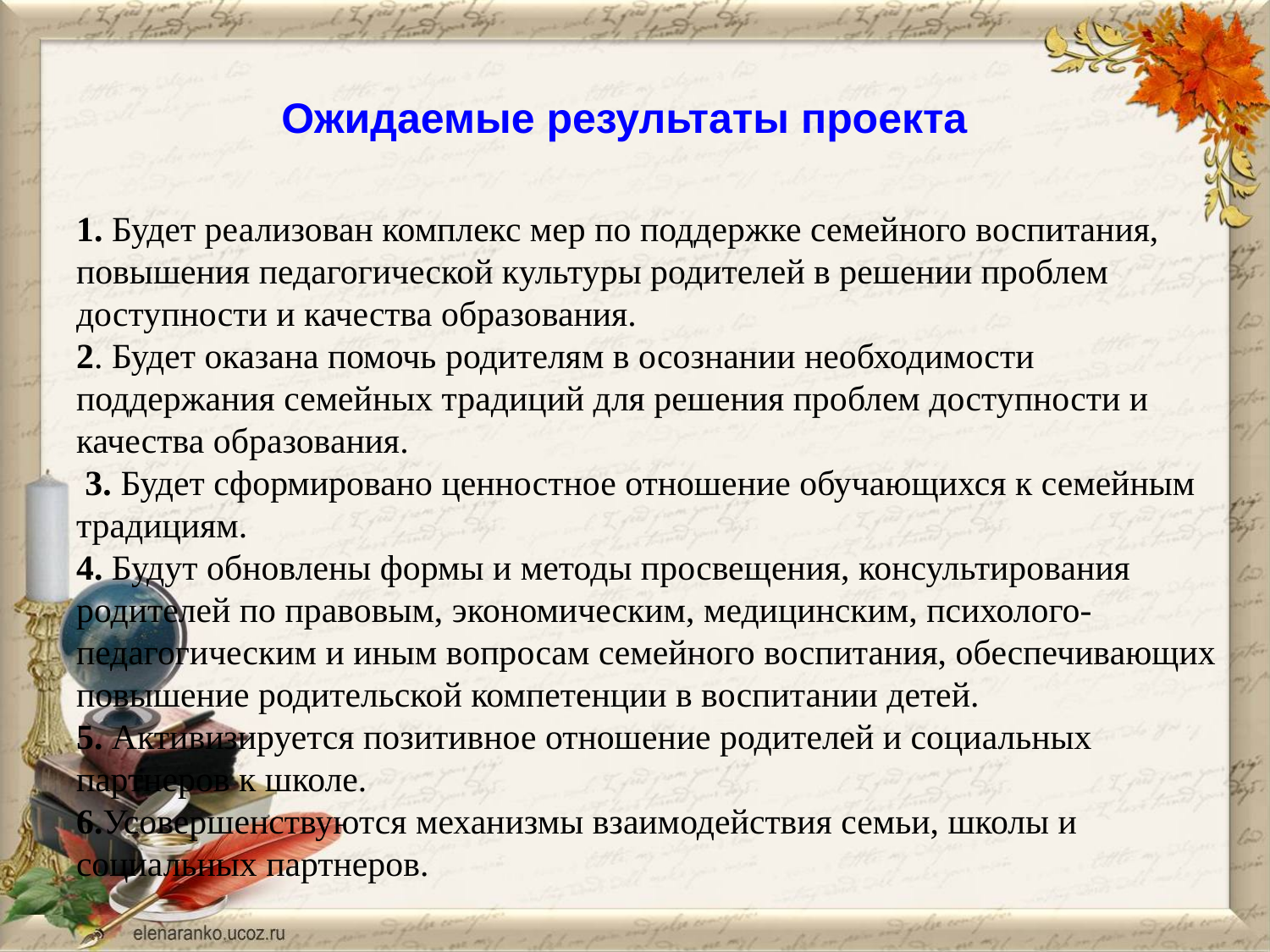

Ожидаемые результаты проекта

# 1. Будет реализован комплекс мер по поддержке семейного воспитания, повышения педагогической культуры родителей в решении проблем доступности и качества образования. 2. Будет оказана помочь родителям в осознании необходимости поддержания семейных традиций для решения проблем доступности и качества образования. 3. Будет сформировано ценностное отношение обучающихся к семейным традициям. 4. Будут обновлены формы и методы просвещения, консультирования    родителей по правовым, экономическим, медицинским, психолого-педагогическим и иным вопросам семейного воспитания, обеспечивающих повышение родительской компетенции в воспитании детей. 5. Активизируется позитивное отношение родителей и социальных партнеров к школе. 6.Усовершенствуются механизмы взаимодействия семьи, школы и социальных партнеров.